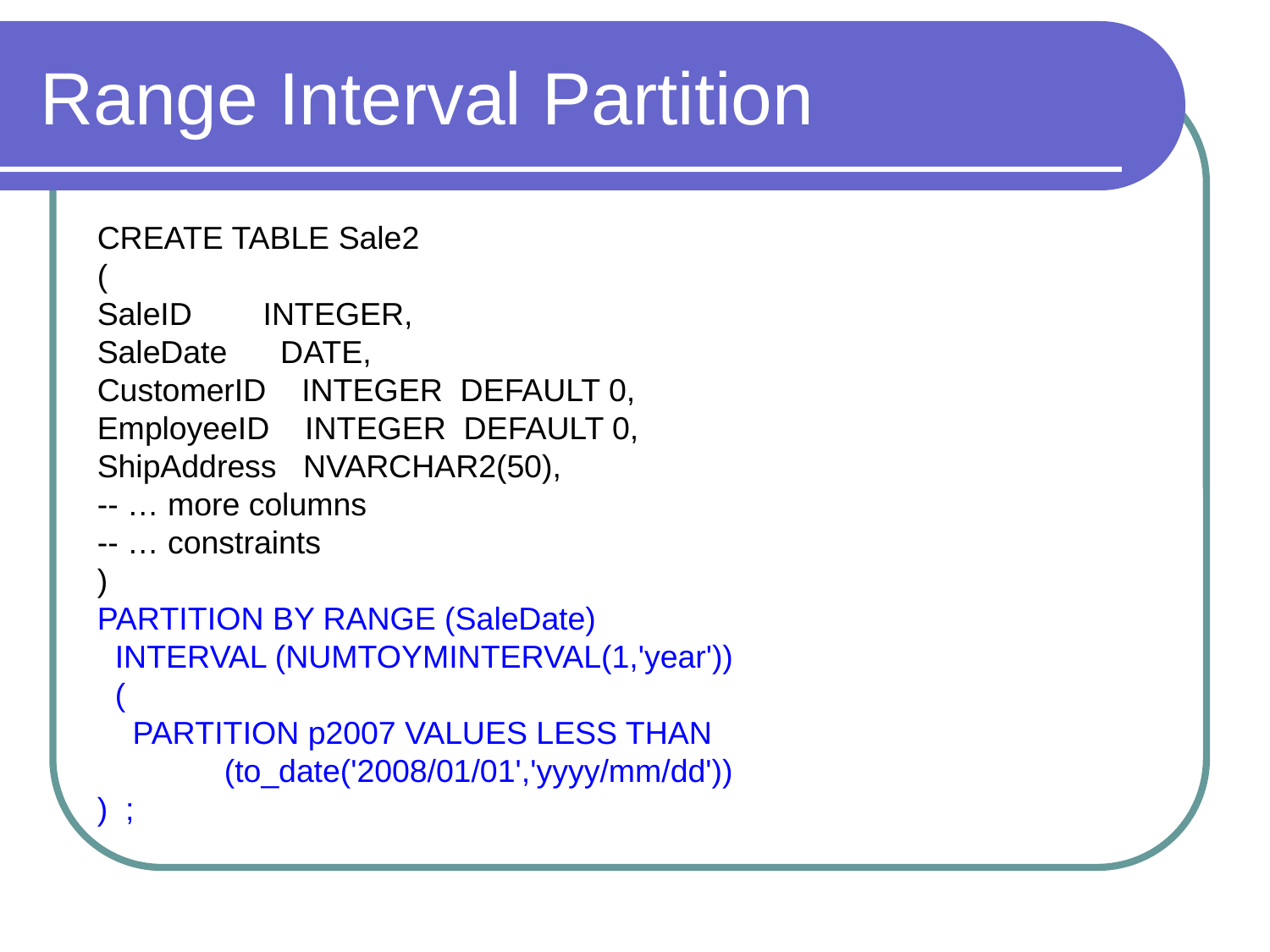

# Range Interval Partition
CREATE TABLE Sale2
(
SaleID        INTEGER,
SaleDate      DATE,
CustomerID    INTEGER  DEFAULT 0,
EmployeeID    INTEGER  DEFAULT 0,
ShipAddress   NVARCHAR2(50),
-- … more columns
-- … constraints
)
PARTITION BY RANGE (SaleDate)
  INTERVAL (NUMTOYMINTERVAL(1,'year'))
  (
    PARTITION p2007 VALUES LESS THAN
	(to_date('2008/01/01','yyyy/mm/dd'))
)  ;